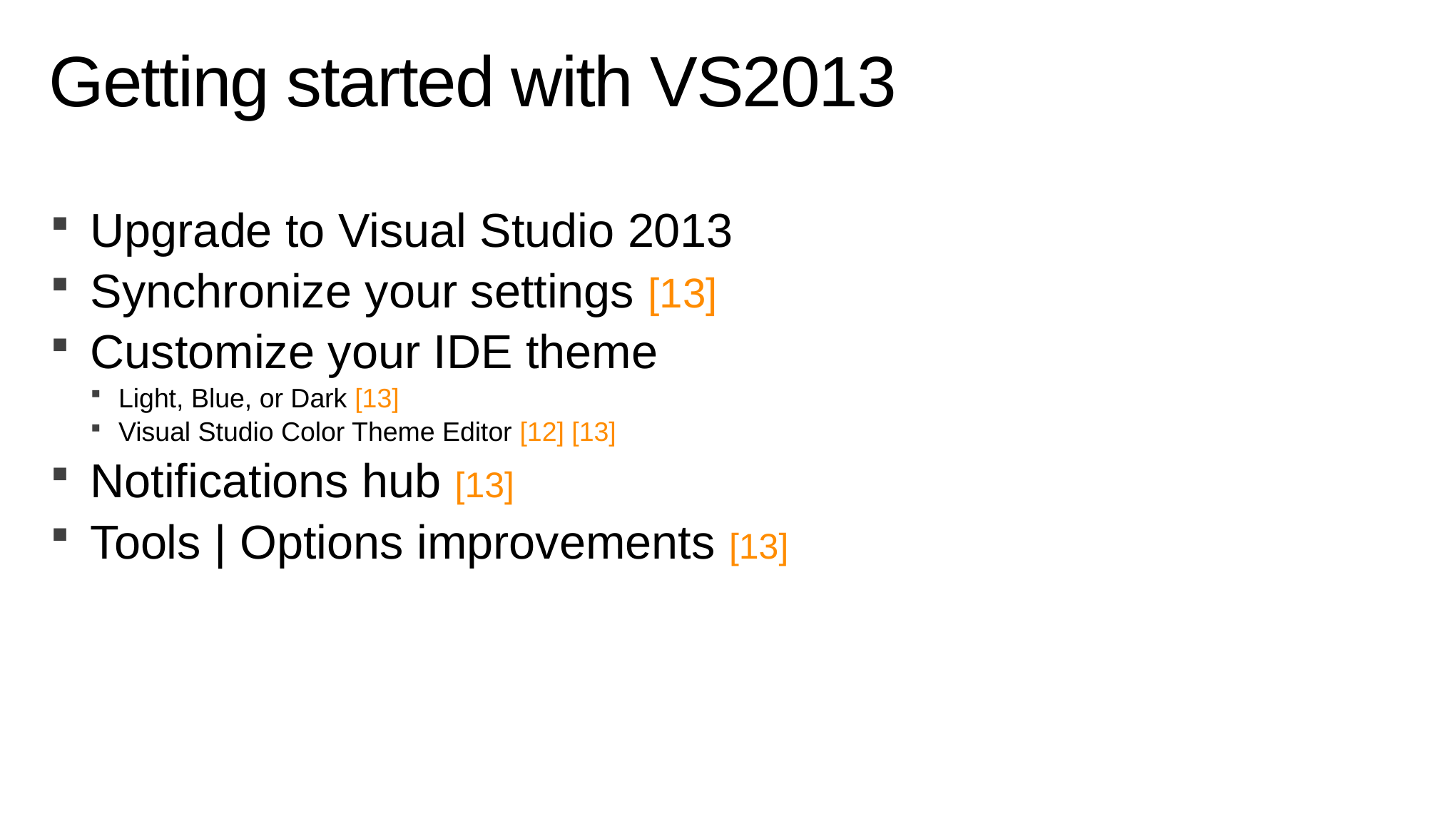

# Getting started with VS2013
Upgrade to Visual Studio 2013
Synchronize your settings [13]
Customize your IDE theme
Light, Blue, or Dark [13]
Visual Studio Color Theme Editor [12] [13]
Notifications hub [13]
Tools | Options improvements [13]